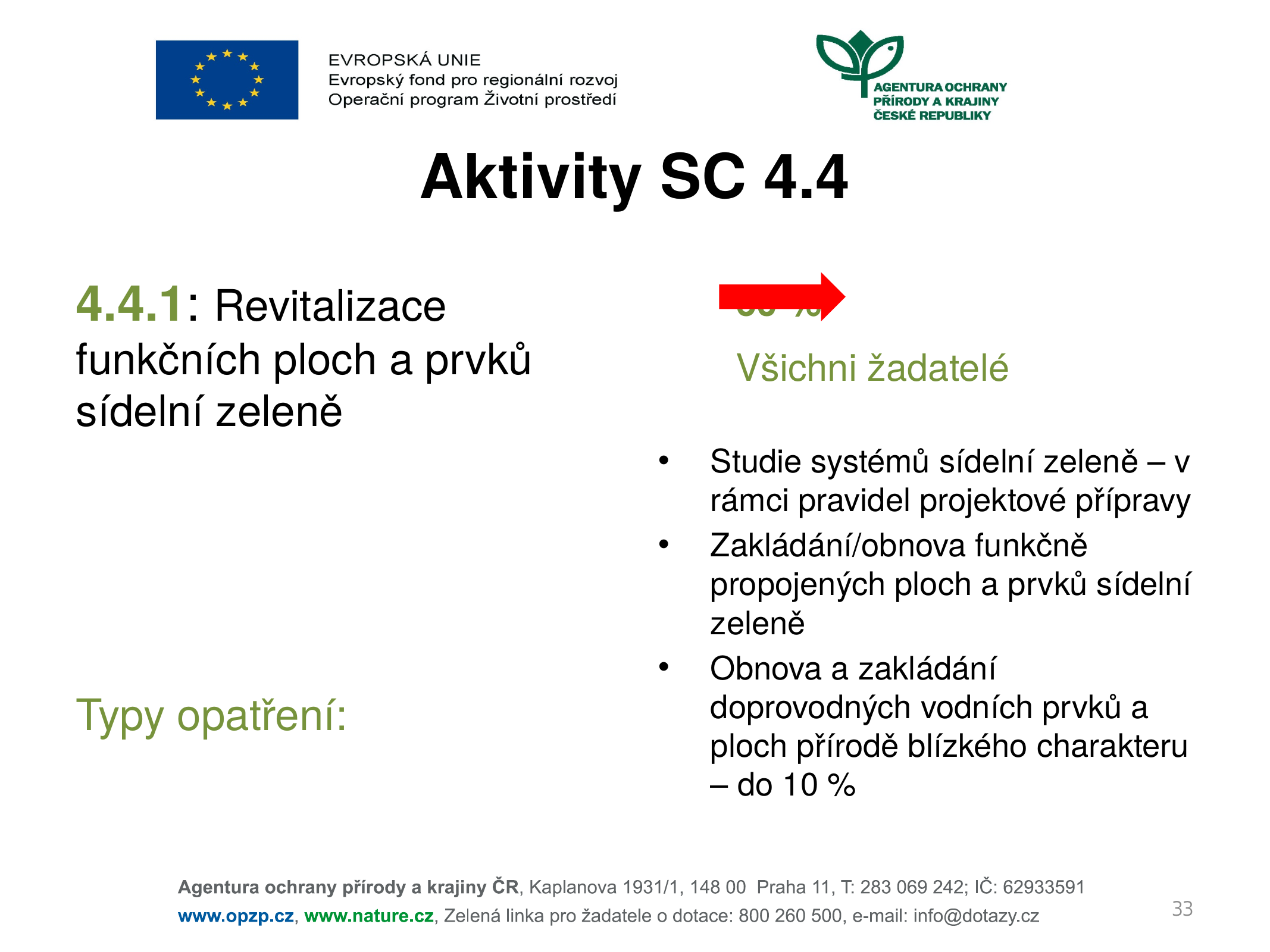

# Aktivity SC 4.4
4.4.1: Revitalizace funkčních ploch a prvků sídelní zeleně

Typy opatření:

		60 %
	Všichni žadatelé

Studie systémů sídelní zeleně – v rámci pravidel projektové přípravy
Zakládání/obnova funkčně propojených ploch a prvků sídelní zeleně
Obnova a zakládání doprovodných vodních prvků a ploch přírodě blízkého charakteru – do 10 %

33